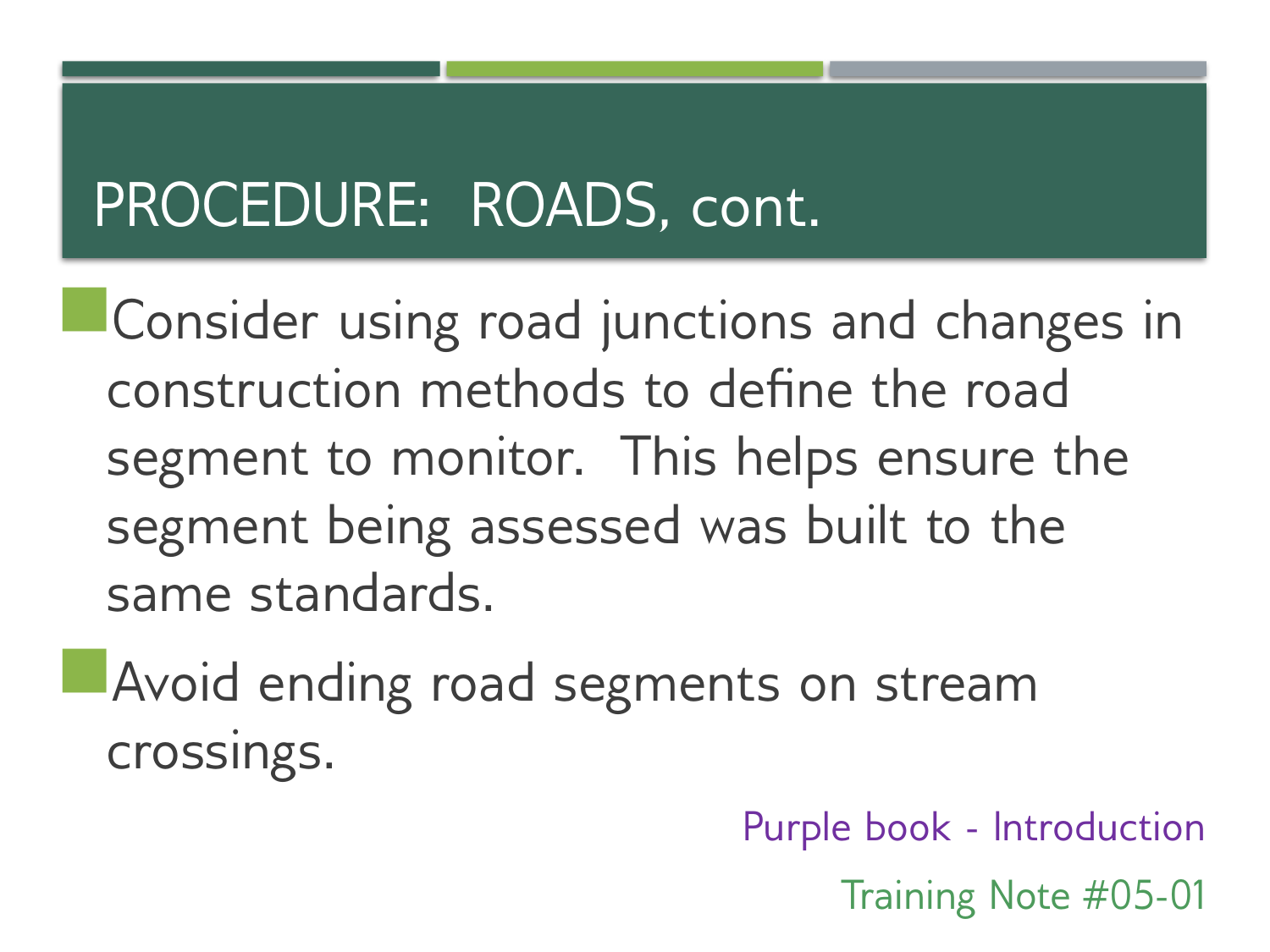

# Procedure:  roads, cont.
Consider using road junctions and changes in construction methods to define the road segment to monitor.  This helps ensure the segment being assessed was built to the same standards.
Avoid ending road segments on stream crossings.
Purple book - Introduction
	Training Note #05-01